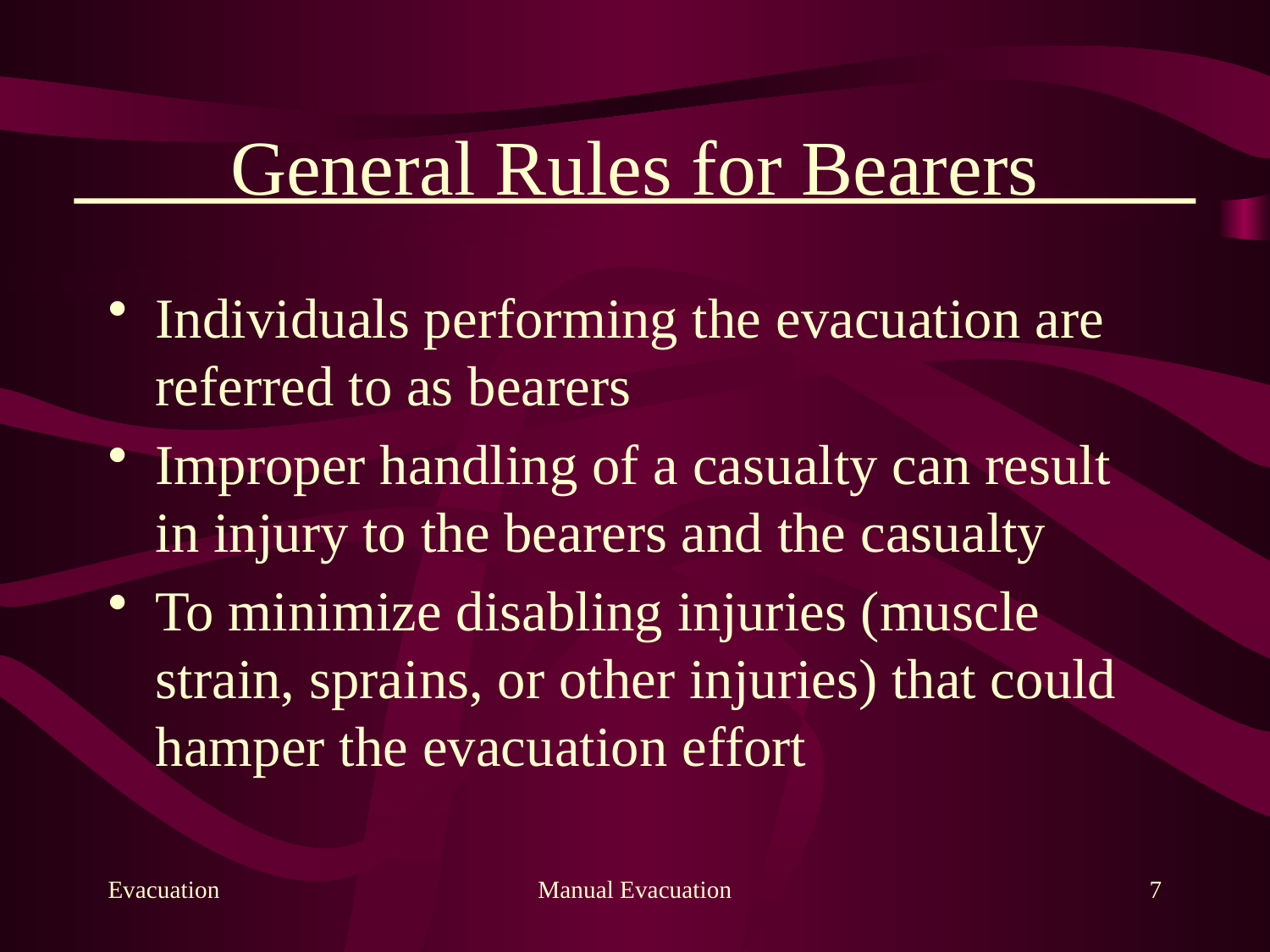

# General Rules for Bearers

Individuals performing the evacuation are referred to as bearers
Improper handling of a casualty can result in injury to the bearers and the casualty
To minimize disabling injuries (muscle strain, sprains, or other injuries) that could hamper the evacuation effort
Evacuation
Manual Evacuation
7